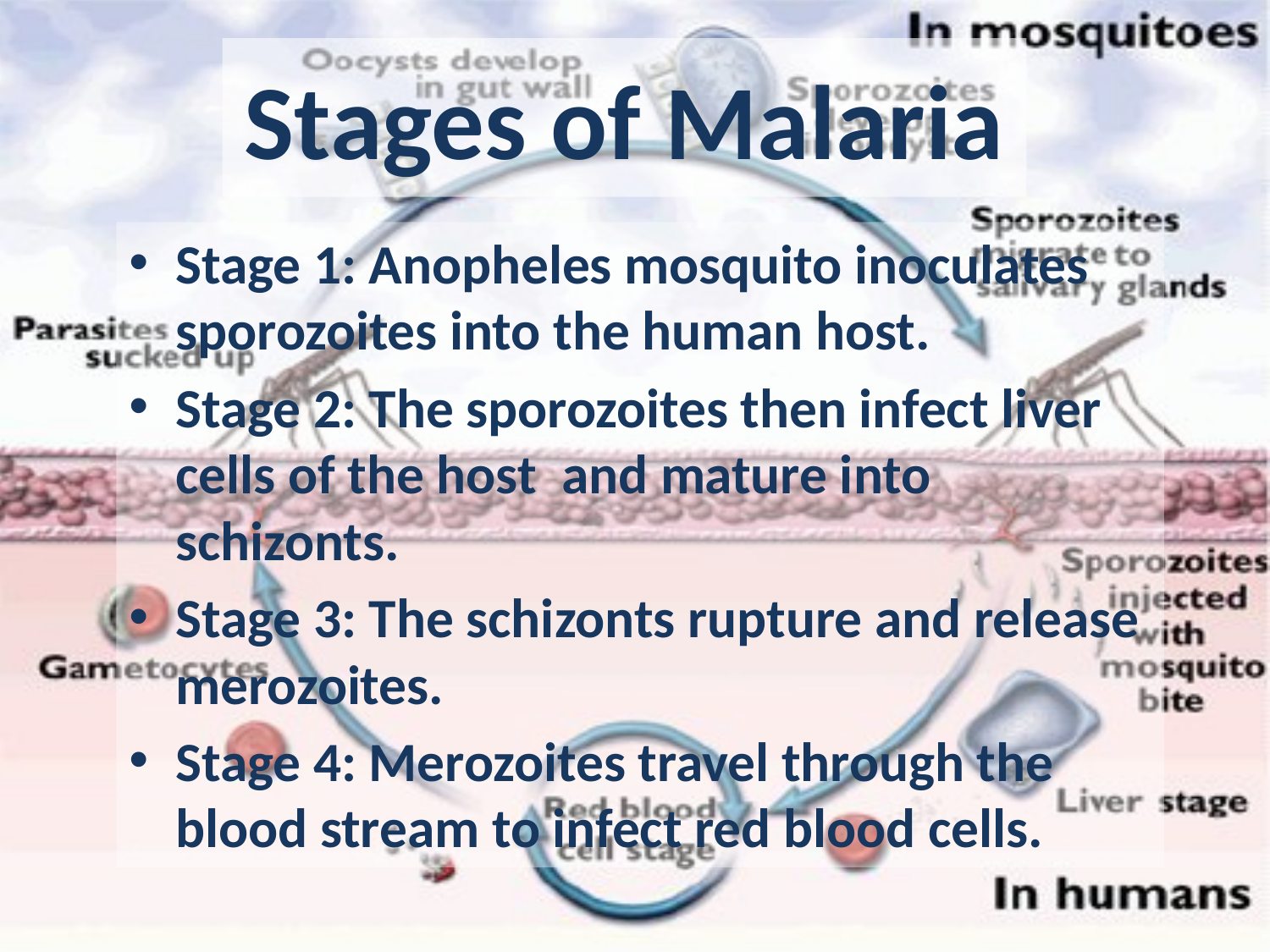

# Stages of Malaria
Stage 1: Anopheles mosquito inoculates sporozoites into the human host.
Stage 2: The sporozoites then infect liver cells of the host  and mature into schizonts.
Stage 3: The schizonts rupture and release merozoites.
Stage 4: Merozoites travel through the blood stream to infect red blood cells.